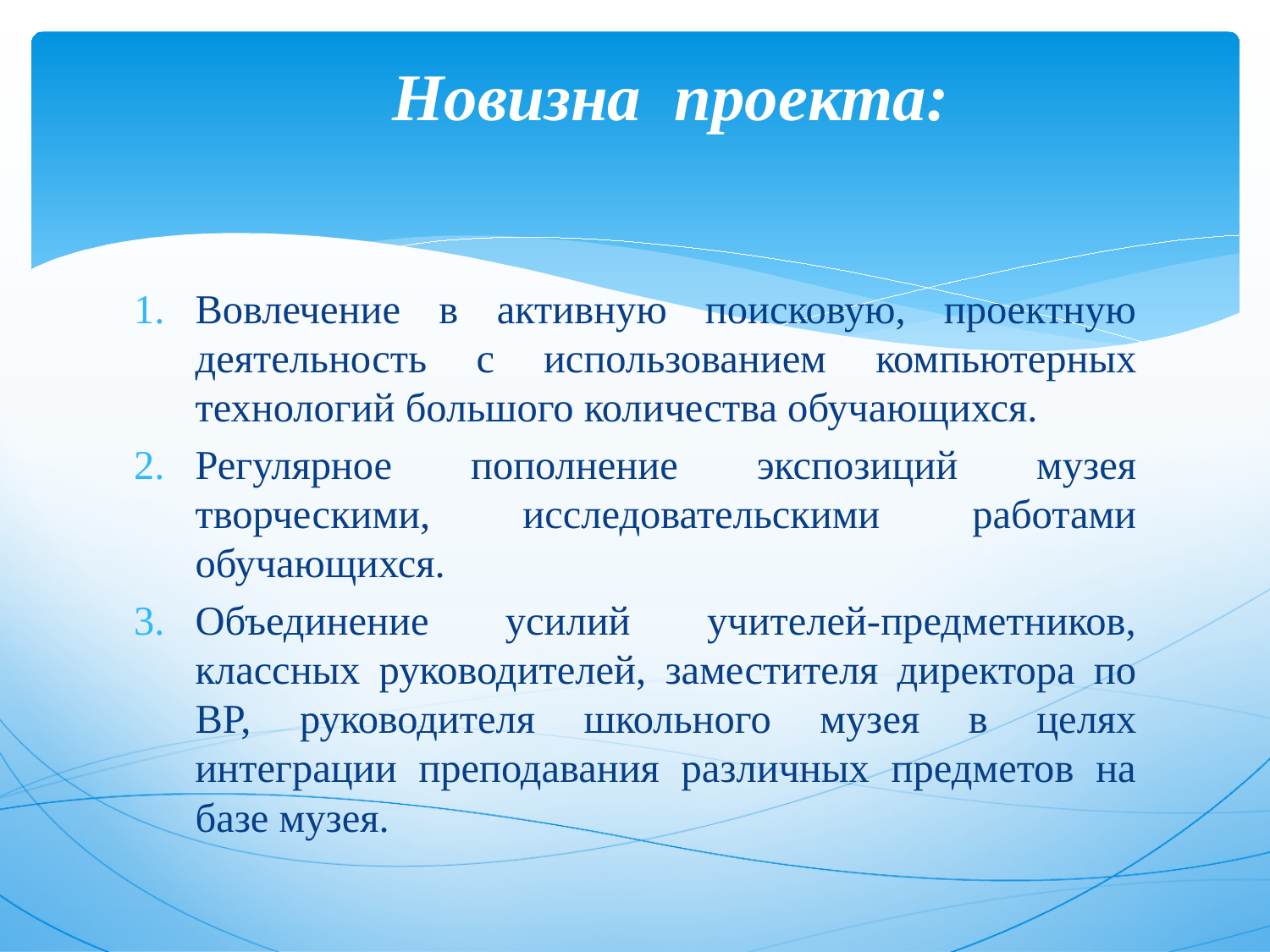

# Новизна  проекта:
Вовлечение в активную поисковую, проектную деятельность с использованием компьютерных технологий большого количества обучающихся.
Регулярное пополнение экспозиций музея творческими, исследовательскими работами обучающихся.
Объединение усилий учителей-предметников, классных руководителей, заместителя директора по BP, руководителя школьного музея в целях интеграции преподавания различных предметов на базе музея.